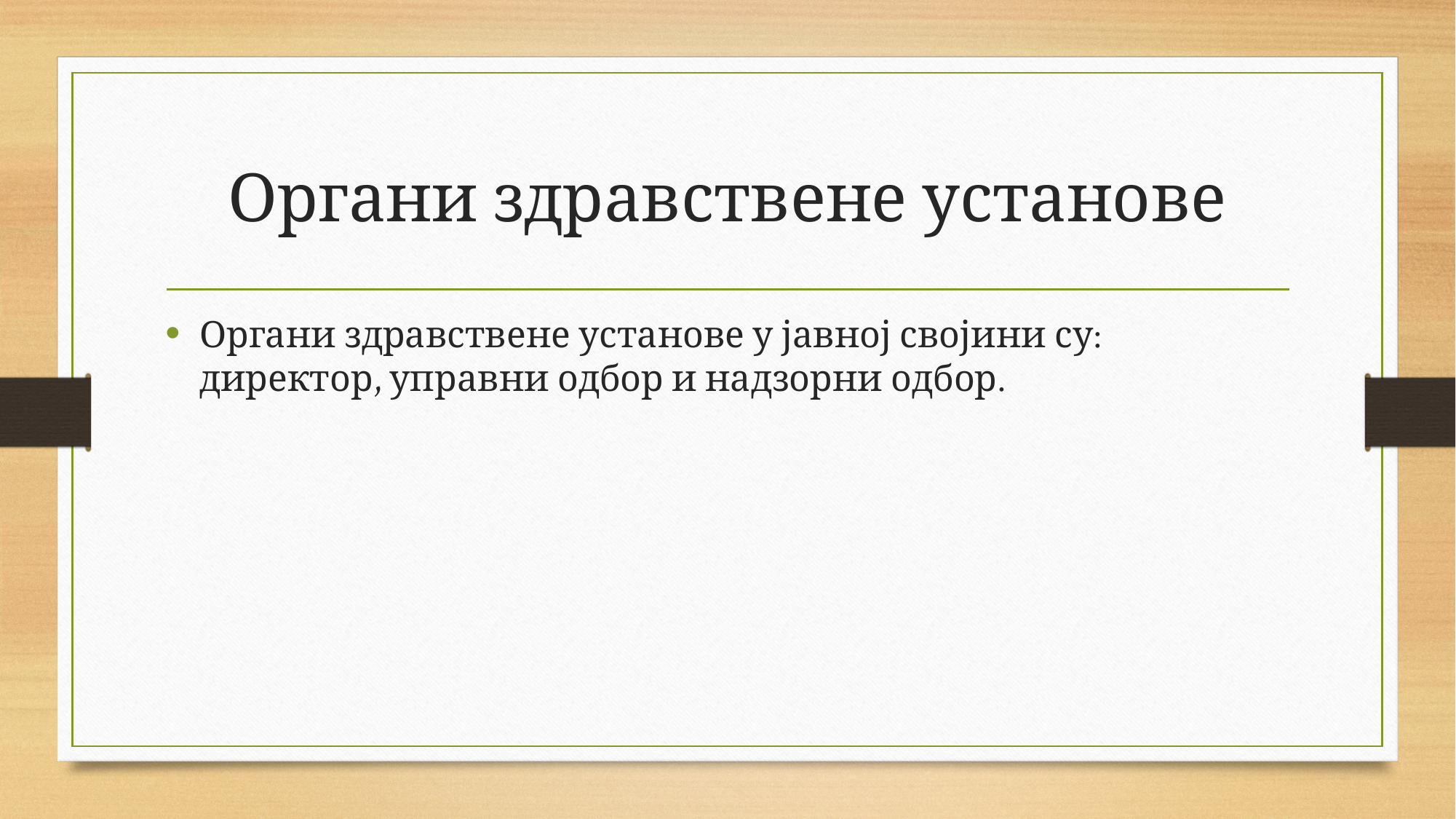

# Органи здравствене установе
Органи здравствене установе у јавној својини су: директор, управни одбор и надзорни одбор.